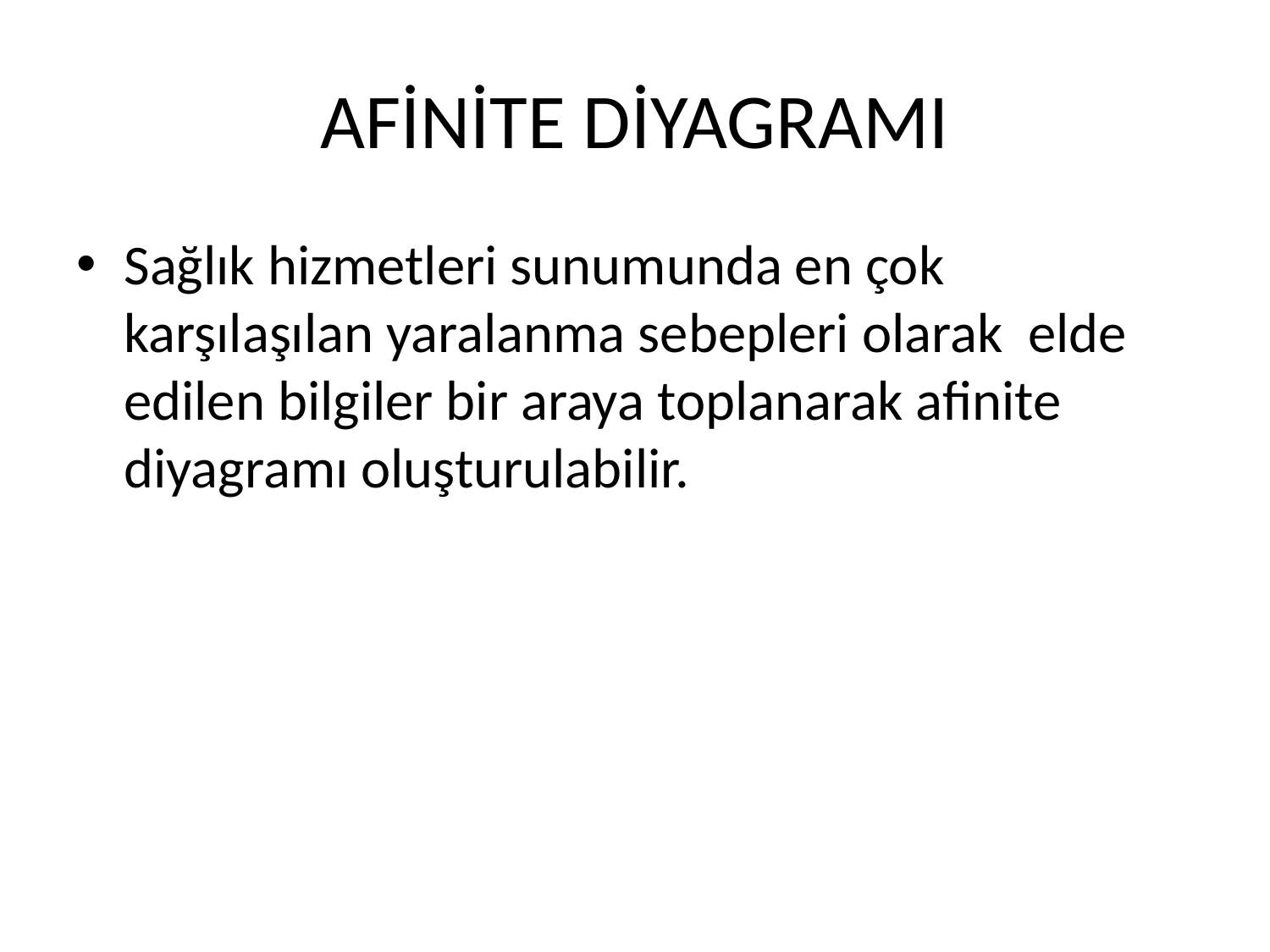

# AFİNİTE DİYAGRAMI
Sağlık hizmetleri sunumunda en çok karşılaşılan yaralanma sebepleri olarak  elde edilen bilgiler bir araya toplanarak afinite diyagramı oluşturulabilir.